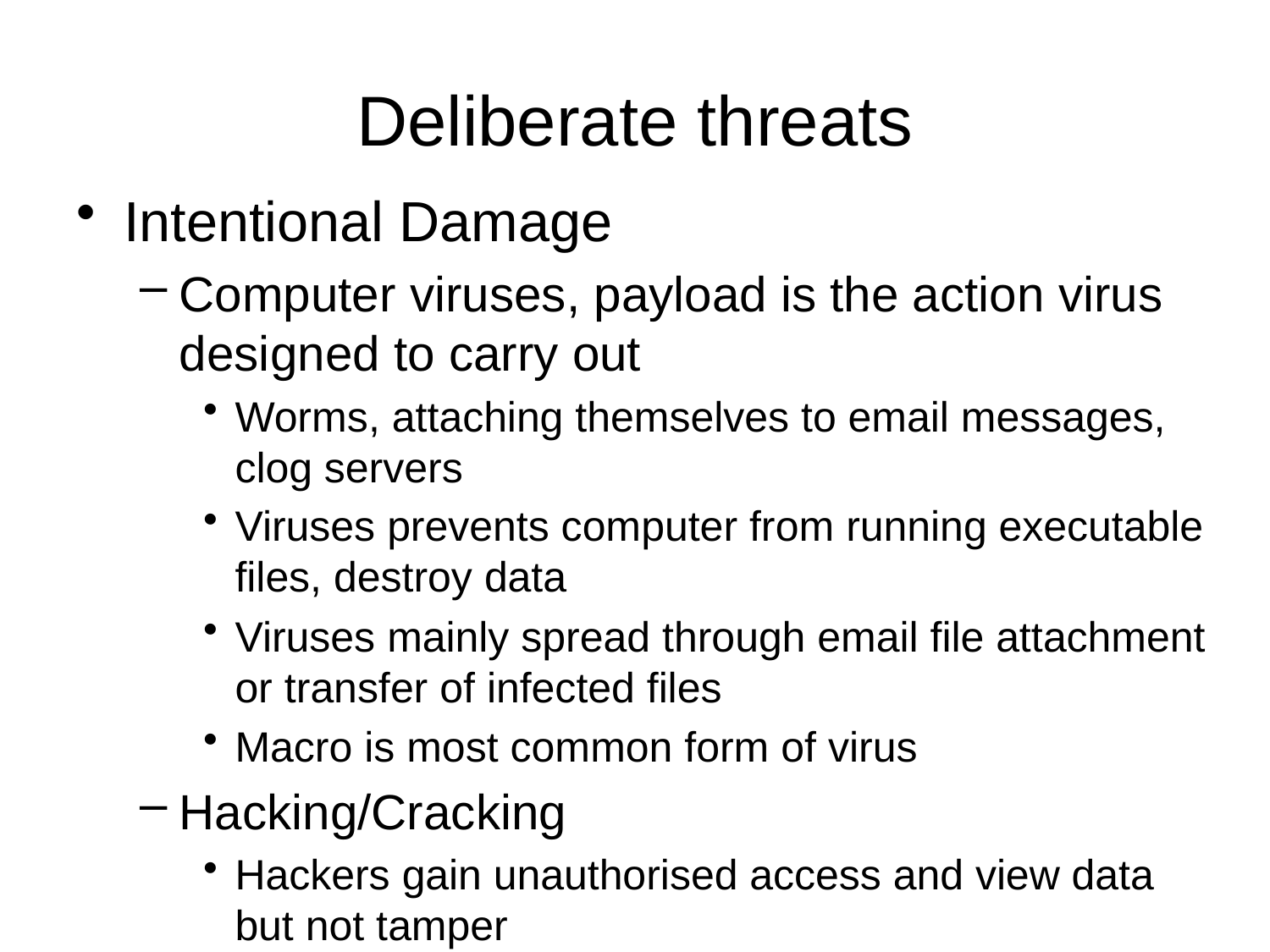

# Deliberate threats
Intentional Damage
Computer viruses, payload is the action virus designed to carry out
Worms, attaching themselves to email messages, clog servers
Viruses prevents computer from running executable files, destroy data
Viruses mainly spread through email file attachment or transfer of infected files
Macro is most common form of virus
Hacking/Cracking
Hackers gain unauthorised access and view data but not tamper
Crackers gain unauthorised access to damage, alter, destroy or steal data